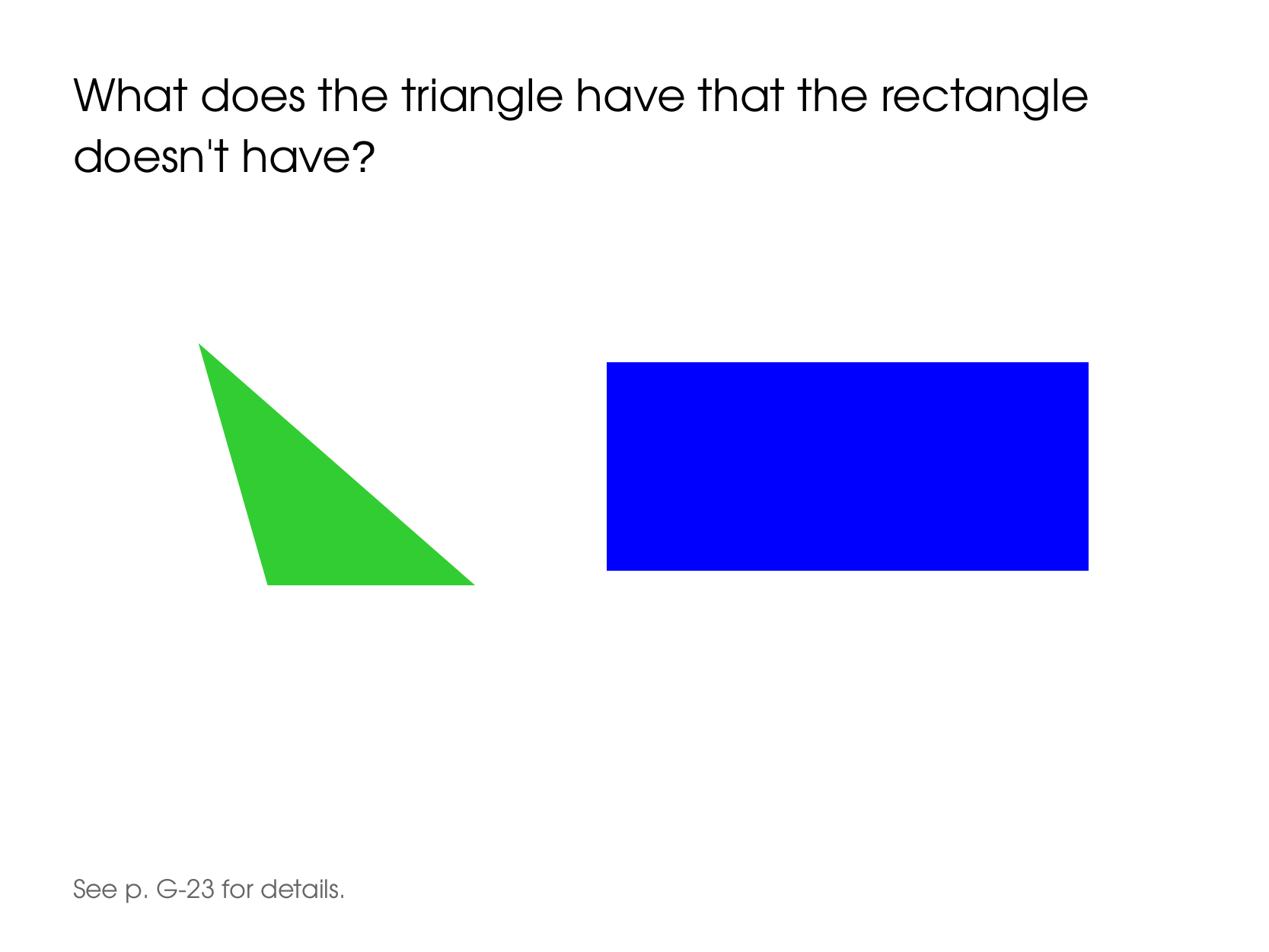

What does the triangle have that the rectangle
doesn't have?

See p. G-23 for details.